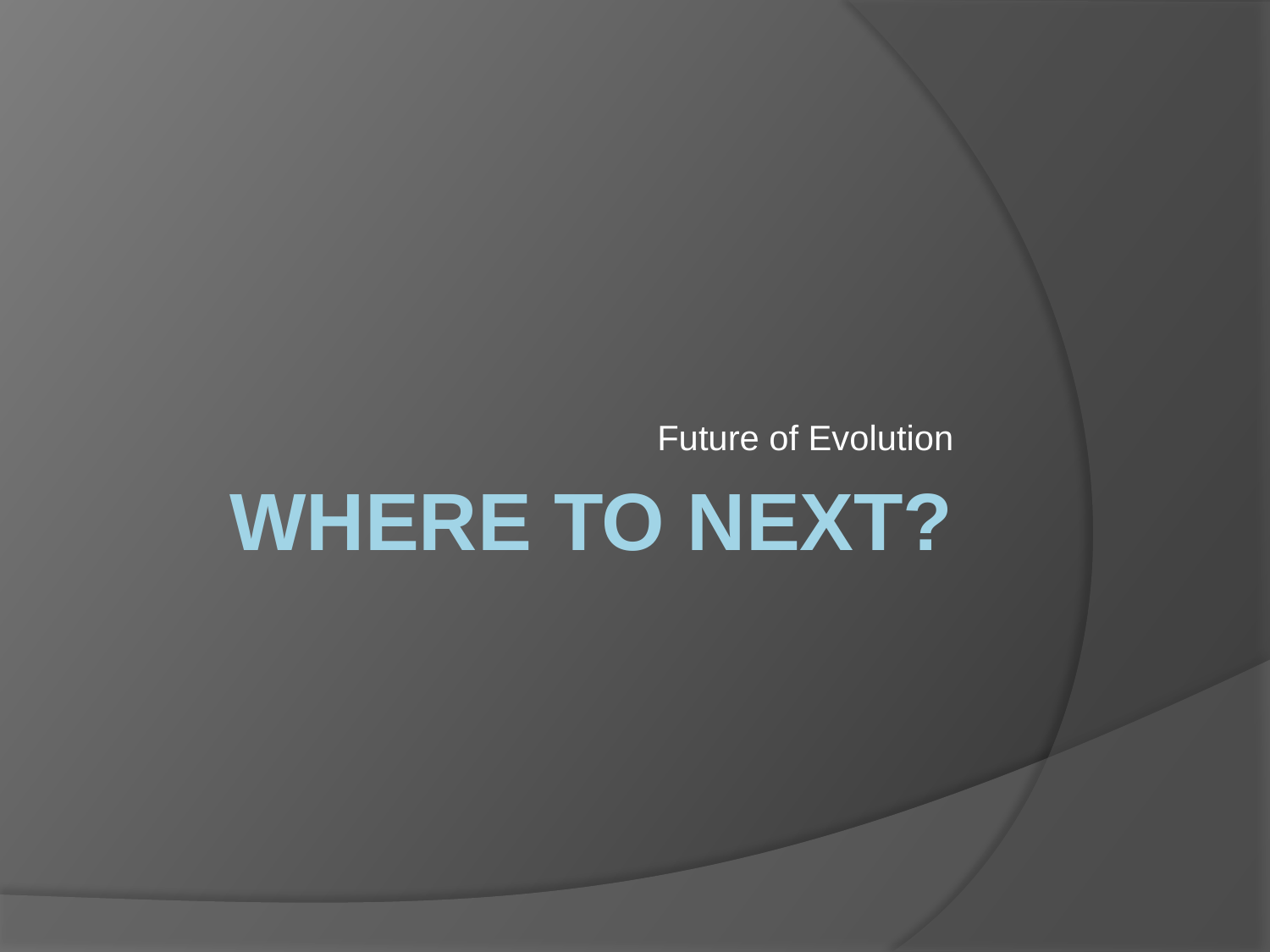

Future of Evolution
# Where to next?